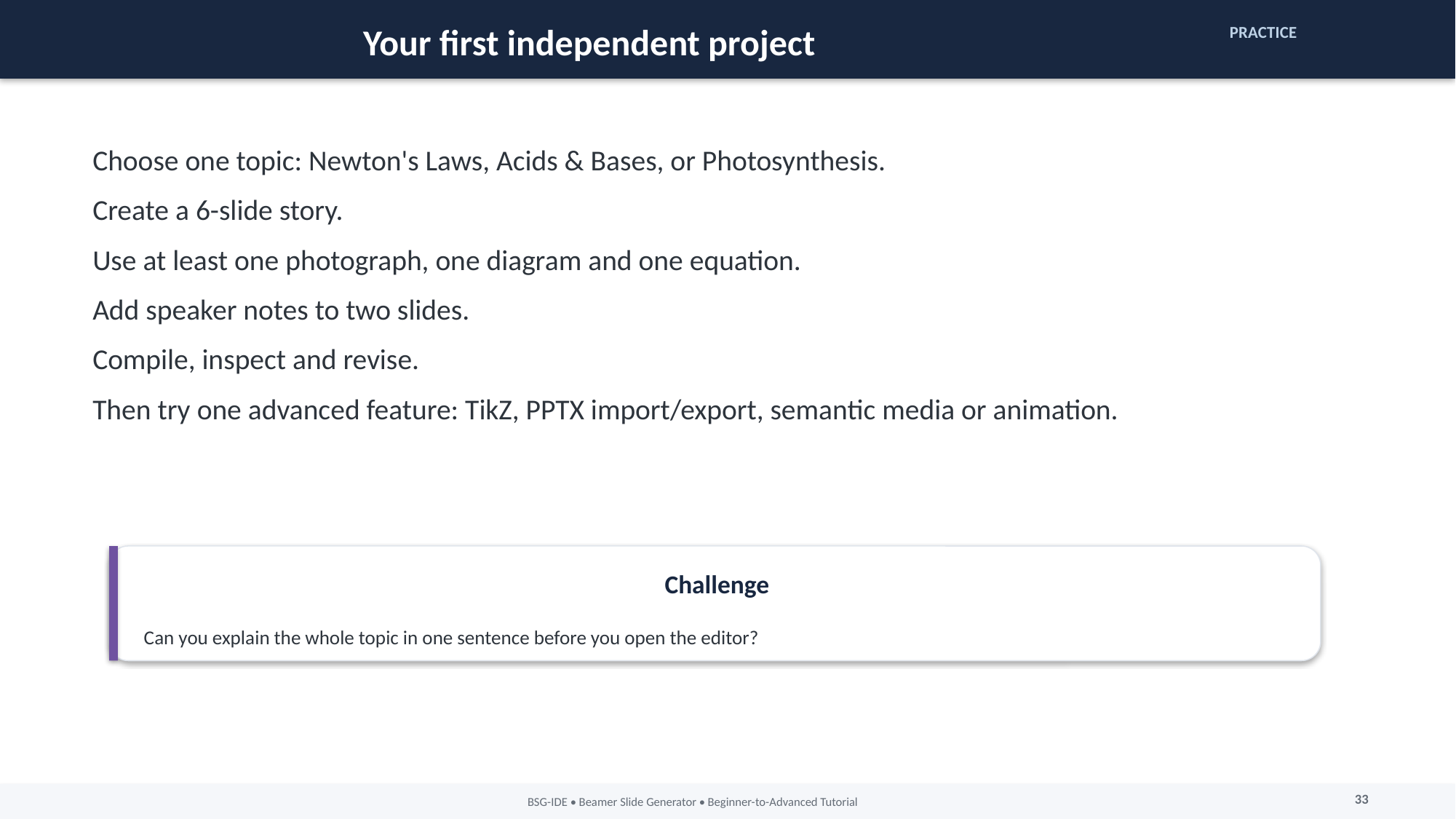

Your first independent project
PRACTICE
Choose one topic: Newton's Laws, Acids & Bases, or Photosynthesis.
Create a 6-slide story.
Use at least one photograph, one diagram and one equation.
Add speaker notes to two slides.
Compile, inspect and revise.
Then try one advanced feature: TikZ, PPTX import/export, semantic media or animation.

Challenge
Can you explain the whole topic in one sentence before you open the editor?

33
BSG-IDE • Beamer Slide Generator • Beginner-to-Advanced Tutorial